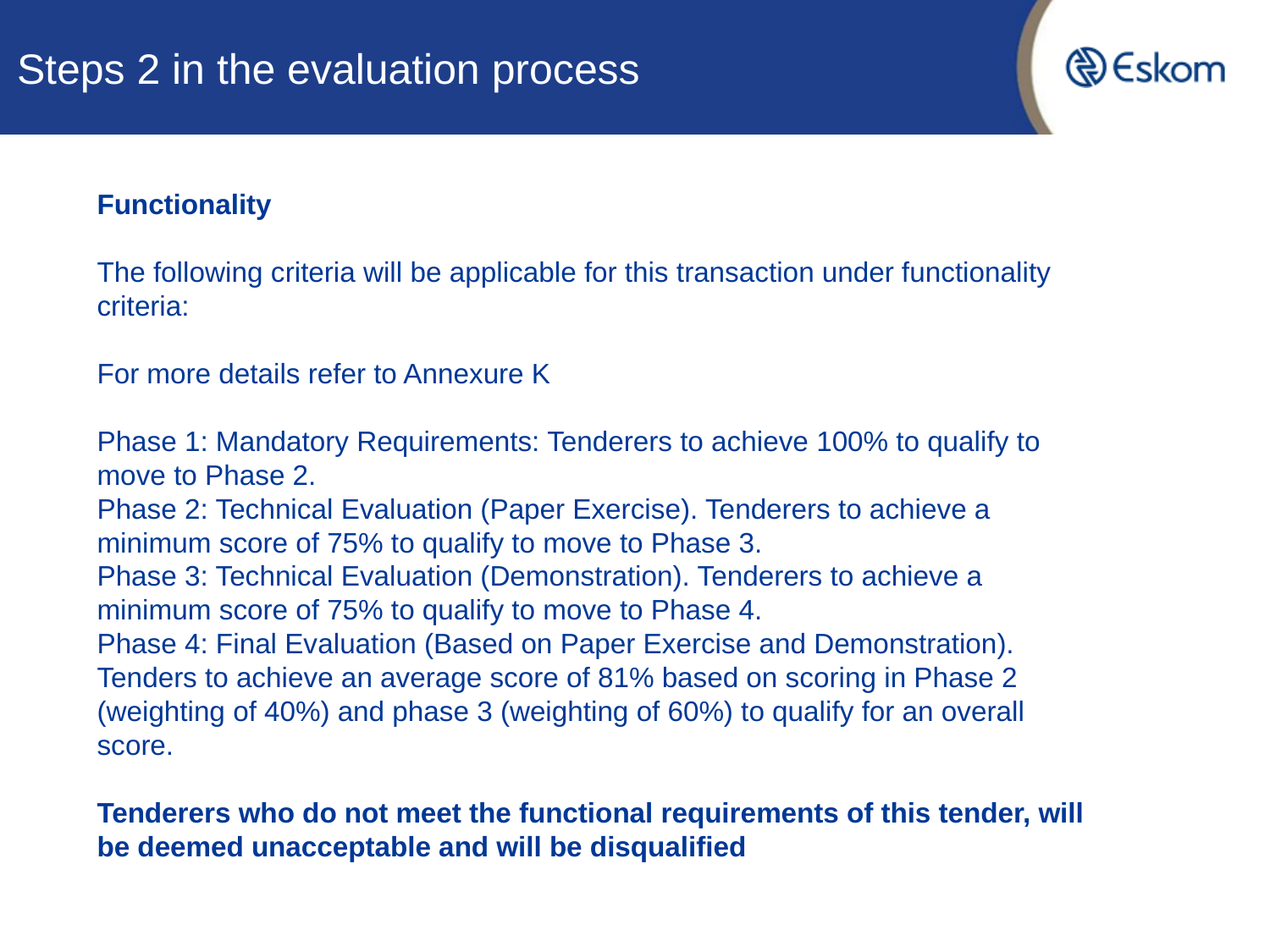

# Steps 2 in the evaluation process

Functionality

The following criteria will be applicable for this transaction under functionality criteria:

For more details refer to Annexure K

Phase 1: Mandatory Requirements: Tenderers to achieve 100% to qualify to move to Phase 2.
Phase 2: Technical Evaluation (Paper Exercise). Tenderers to achieve a minimum score of 75% to qualify to move to Phase 3.
Phase 3: Technical Evaluation (Demonstration). Tenderers to achieve a minimum score of 75% to qualify to move to Phase 4.
Phase 4: Final Evaluation (Based on Paper Exercise and Demonstration). Tenders to achieve an average score of 81% based on scoring in Phase 2 (weighting of 40%) and phase 3 (weighting of 60%) to qualify for an overall score.

Tenderers who do not meet the functional requirements of this tender, will be deemed unacceptable and will be disqualified